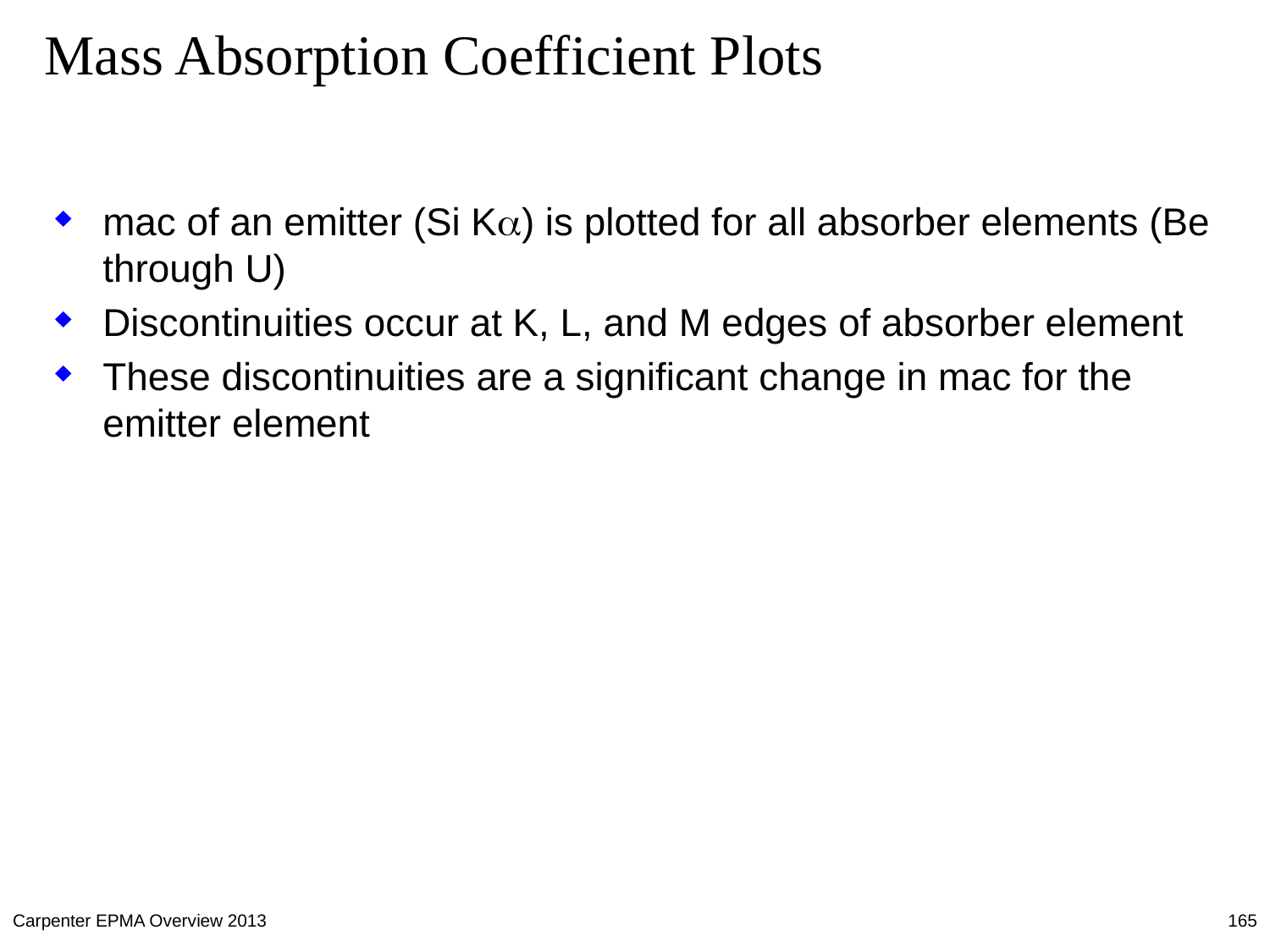

# Mass Absorption Coefficient Plots
mac of an emitter (Si Kα) is plotted for all absorber elements (Be through U)
Discontinuities occur at K, L, and M edges of absorber element
These discontinuities are a significant change in mac for the emitter element

Carpenter EPMA Overview 2013
165